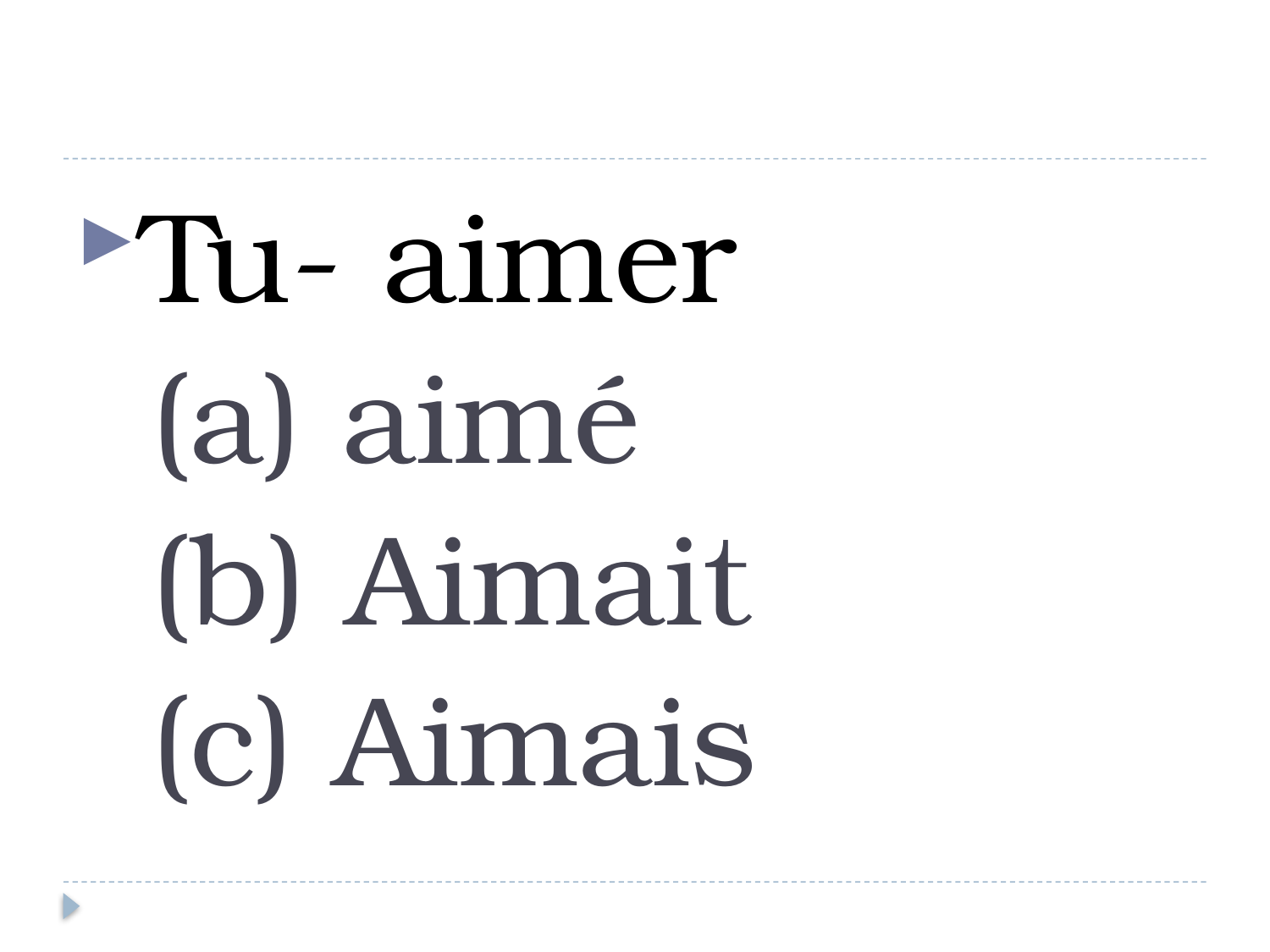

#
Tu- aimer
	(a) aimé
	(b) Aimait
	(c) Aimais